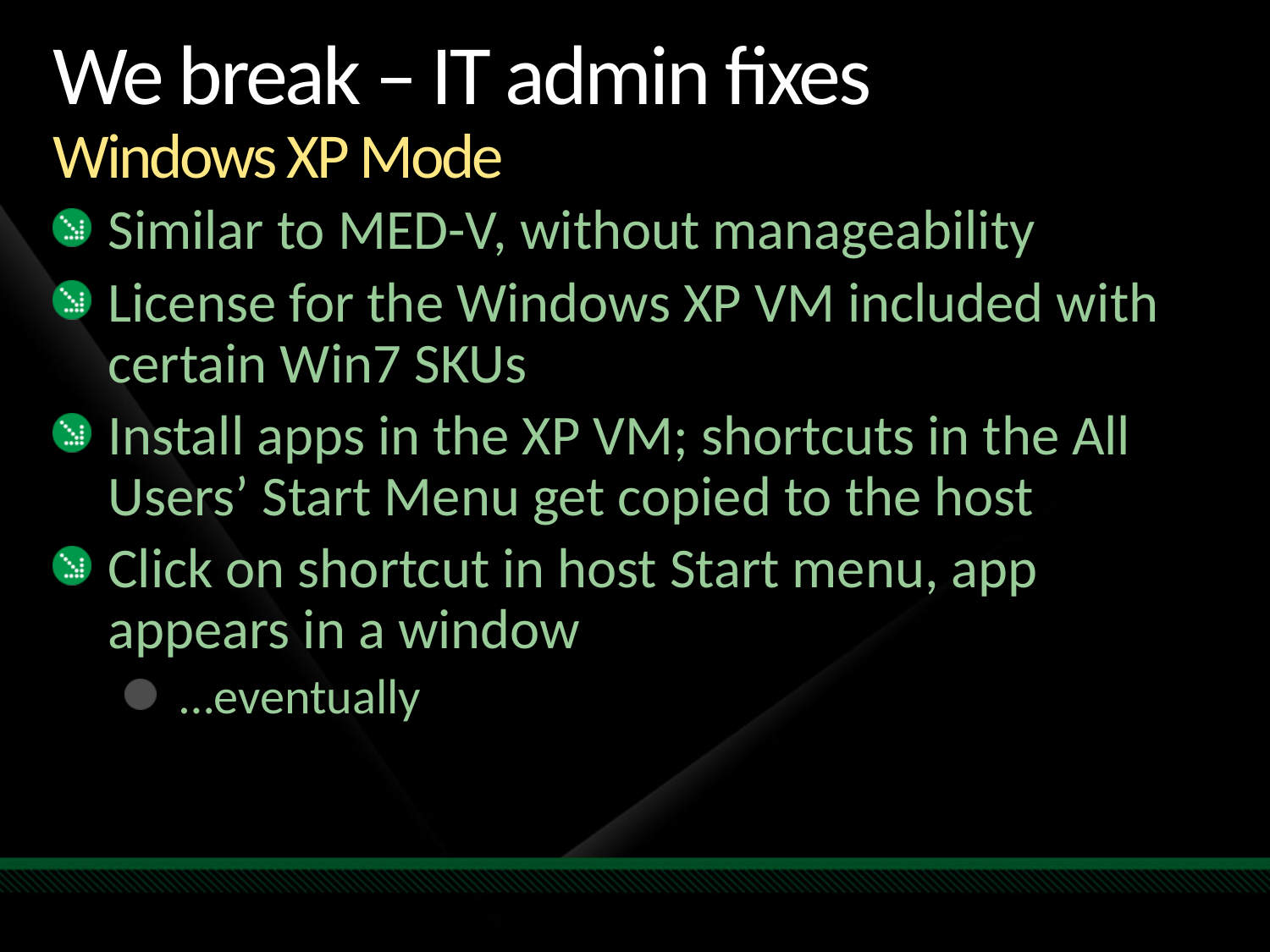

# We break – IT admin fixes Windows XP Mode
Similar to MED-V, without manageability
License for the Windows XP VM included with certain Win7 SKUs
Install apps in the XP VM; shortcuts in the All Users’ Start Menu get copied to the host
Click on shortcut in host Start menu, app appears in a window
…eventually